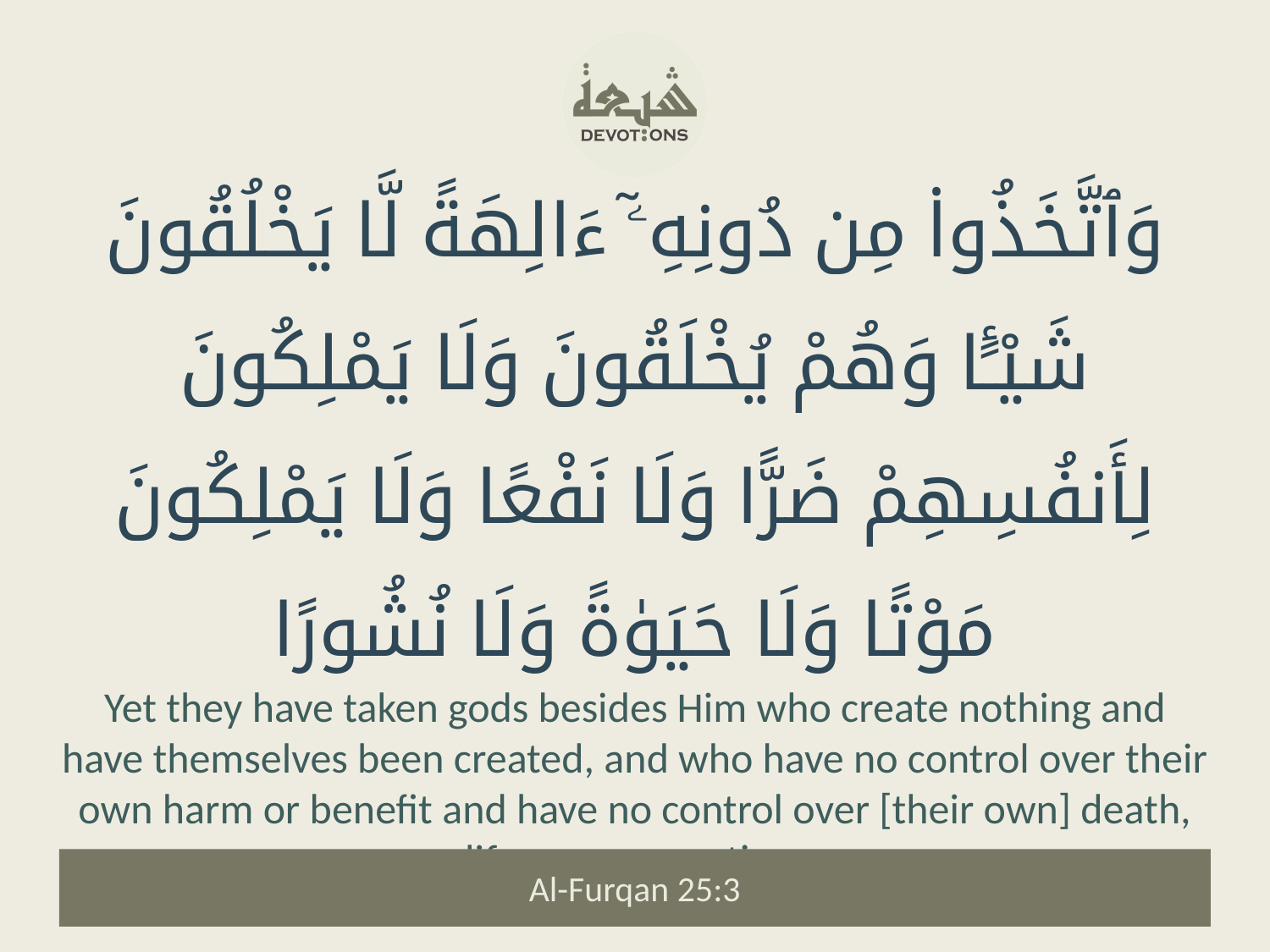

وَٱتَّخَذُوا۟ مِن دُونِهِۦٓ ءَالِهَةً لَّا يَخْلُقُونَ شَيْـًٔا وَهُمْ يُخْلَقُونَ وَلَا يَمْلِكُونَ لِأَنفُسِهِمْ ضَرًّا وَلَا نَفْعًا وَلَا يَمْلِكُونَ مَوْتًا وَلَا حَيَوٰةً وَلَا نُشُورًا
Yet they have taken gods besides Him who create nothing and have themselves been created, and who have no control over their own harm or benefit and have no control over [their own] death, life, or resurrection.
Al-Furqan 25:3